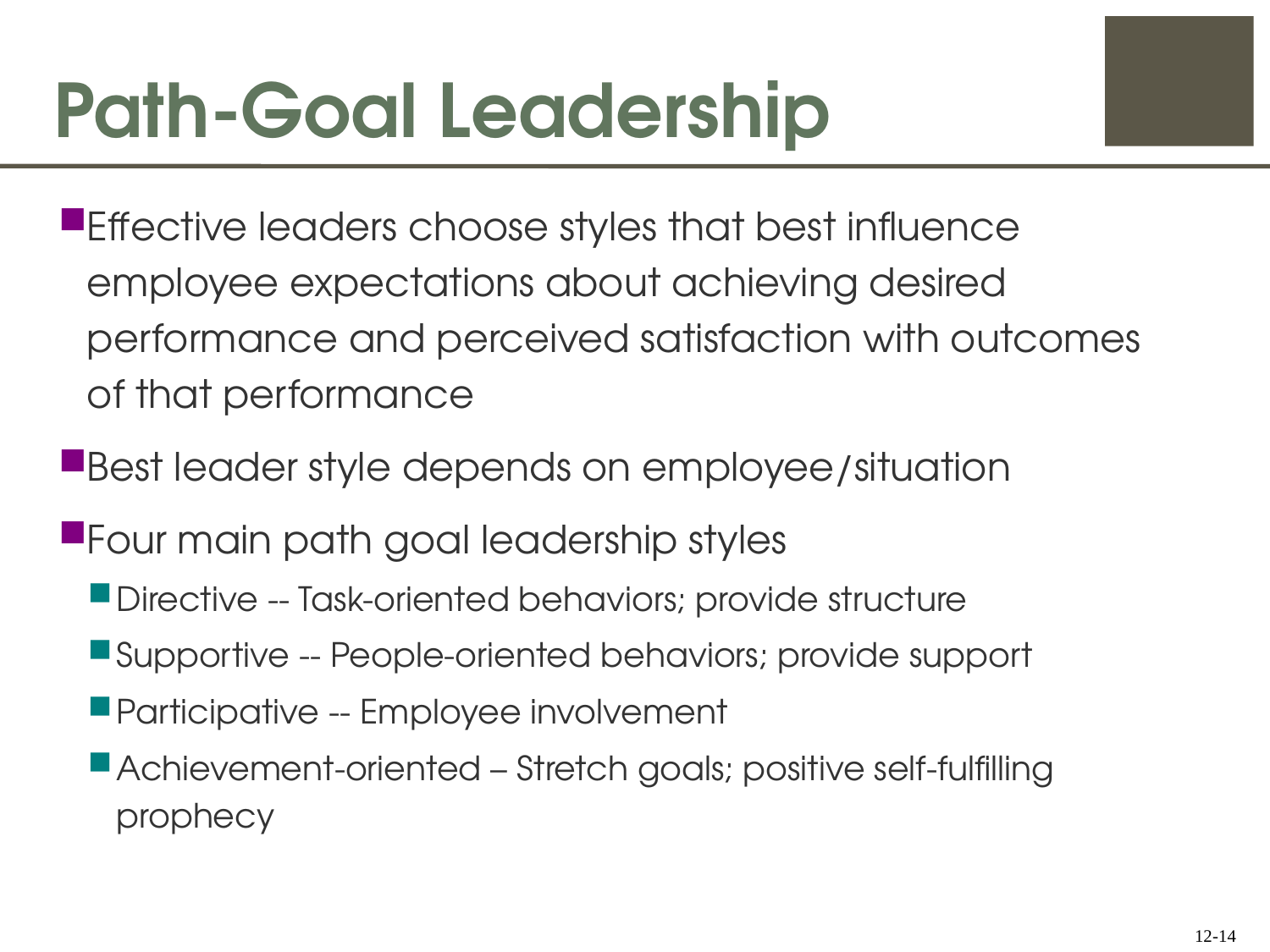

# Path-Goal Leadership
Effective leaders choose styles that best influence employee expectations about achieving desired performance and perceived satisfaction with outcomes of that performance
Best leader style depends on employee/situation
Four main path goal leadership styles
Directive -- Task-oriented behaviors; provide structure
Supportive -- People-oriented behaviors; provide support
Participative -- Employee involvement
Achievement-oriented – Stretch goals; positive self-fulfilling prophecy